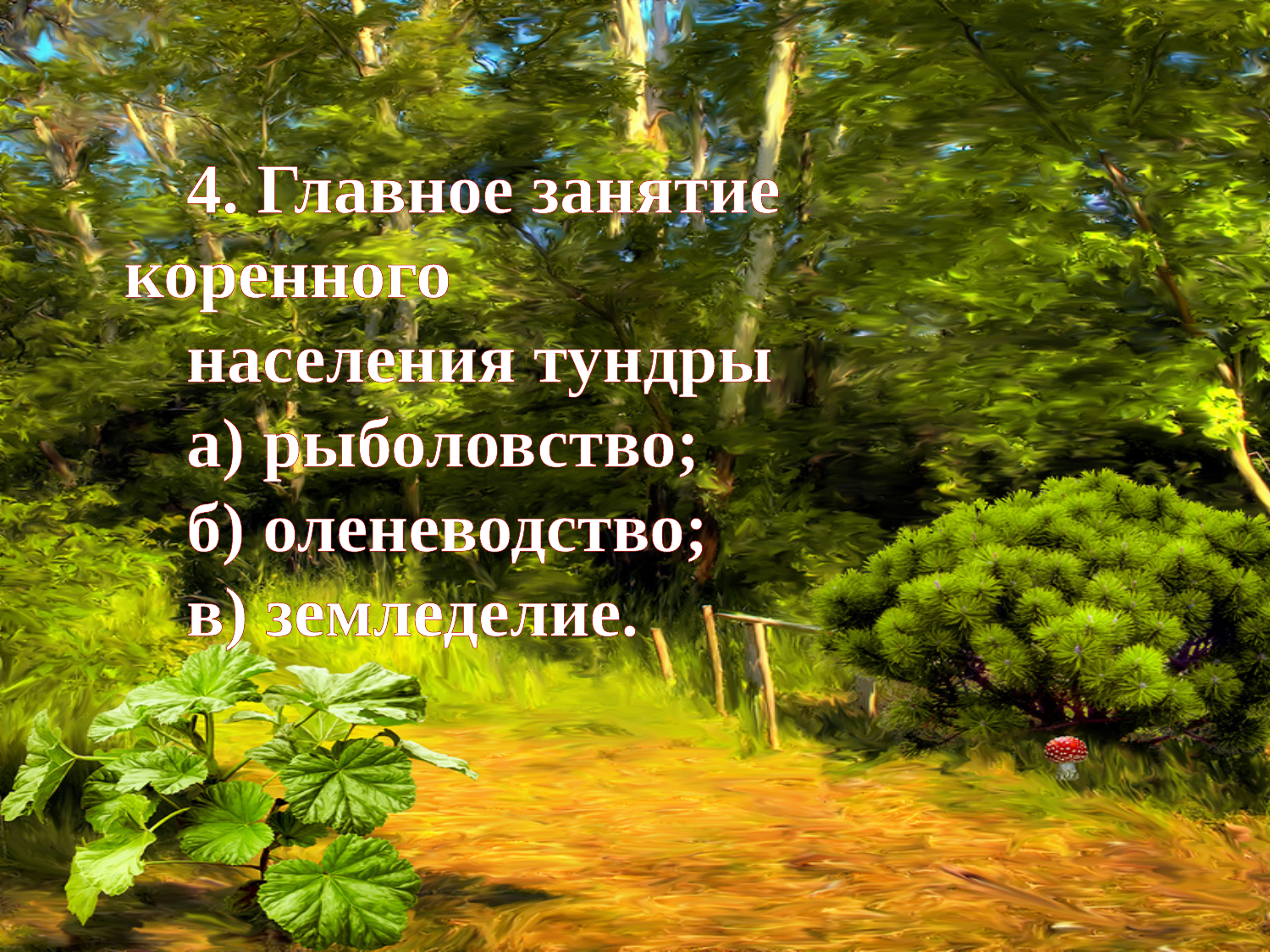

#
4. Главное занятие коренного
населения тундры
а) рыболовство;
б) оленеводство;
в) земледелие.